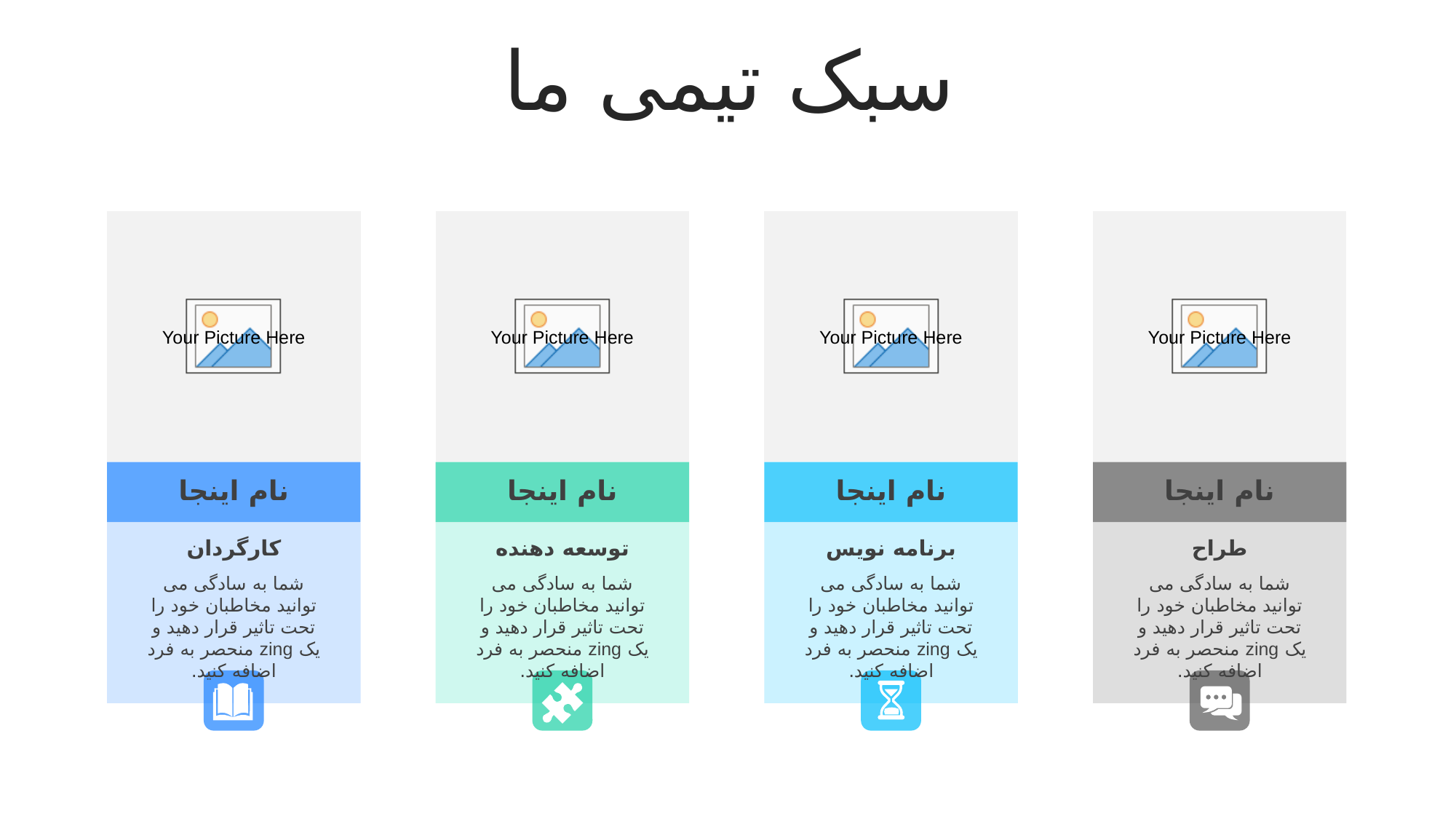

سبک تیمی ما

نام اینجا
نام اینجا
نام اینجا
نام اینجا

کارگردان
توسعه دهنده
برنامه نویس
طراح
شما به سادگی می توانید مخاطبان خود را تحت تاثیر قرار دهید و یک zing منحصر به فرد اضافه کنید.
شما به سادگی می توانید مخاطبان خود را تحت تاثیر قرار دهید و یک zing منحصر به فرد اضافه کنید.
شما به سادگی می توانید مخاطبان خود را تحت تاثیر قرار دهید و یک zing منحصر به فرد اضافه کنید.
شما به سادگی می توانید مخاطبان خود را تحت تاثیر قرار دهید و یک zing منحصر به فرد اضافه کنید.